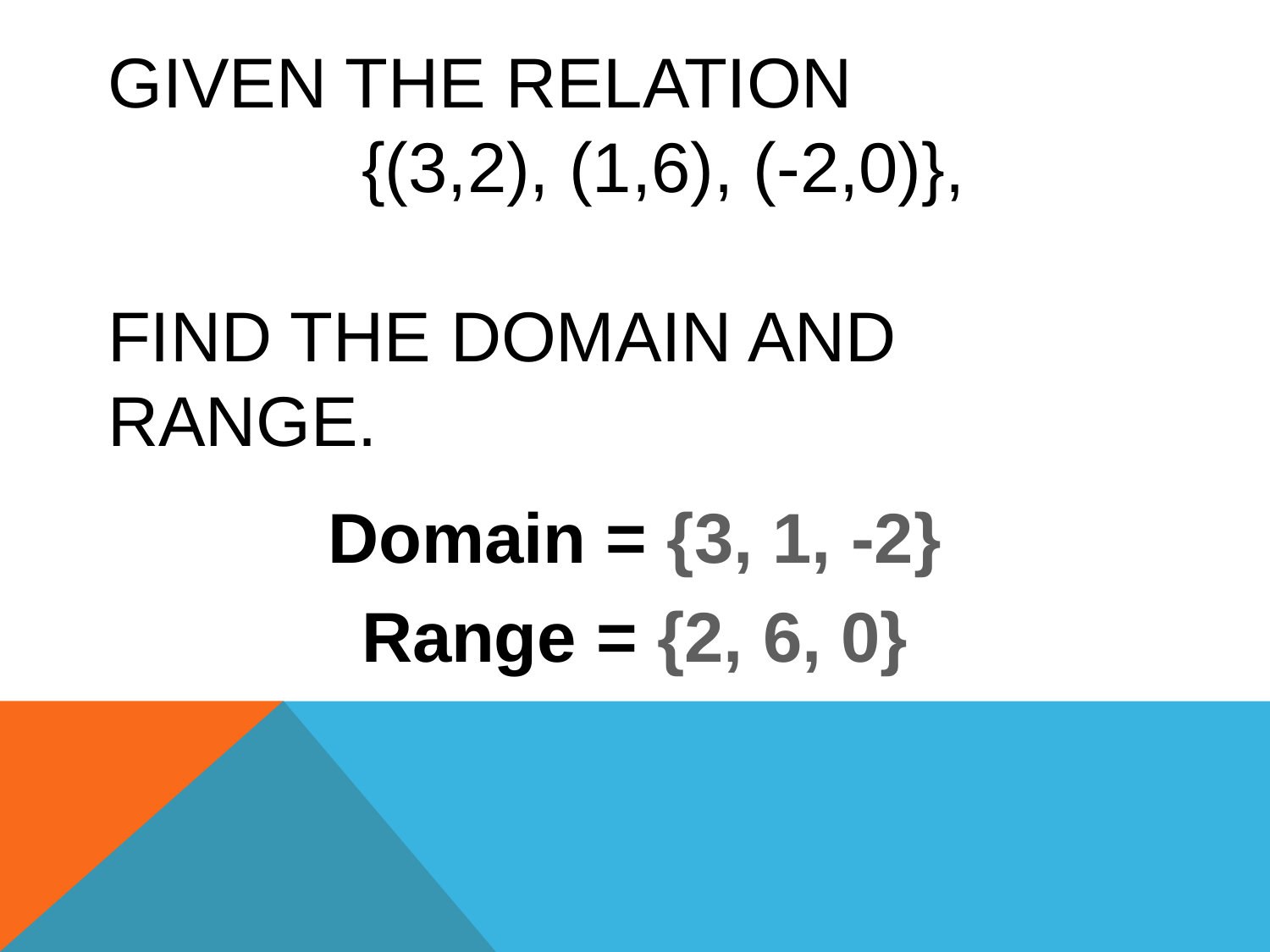

# Given the relation {(3,2), (1,6), (-2,0)}, find the domain and range.
Domain = {3, 1, -2}
Range = {2, 6, 0}